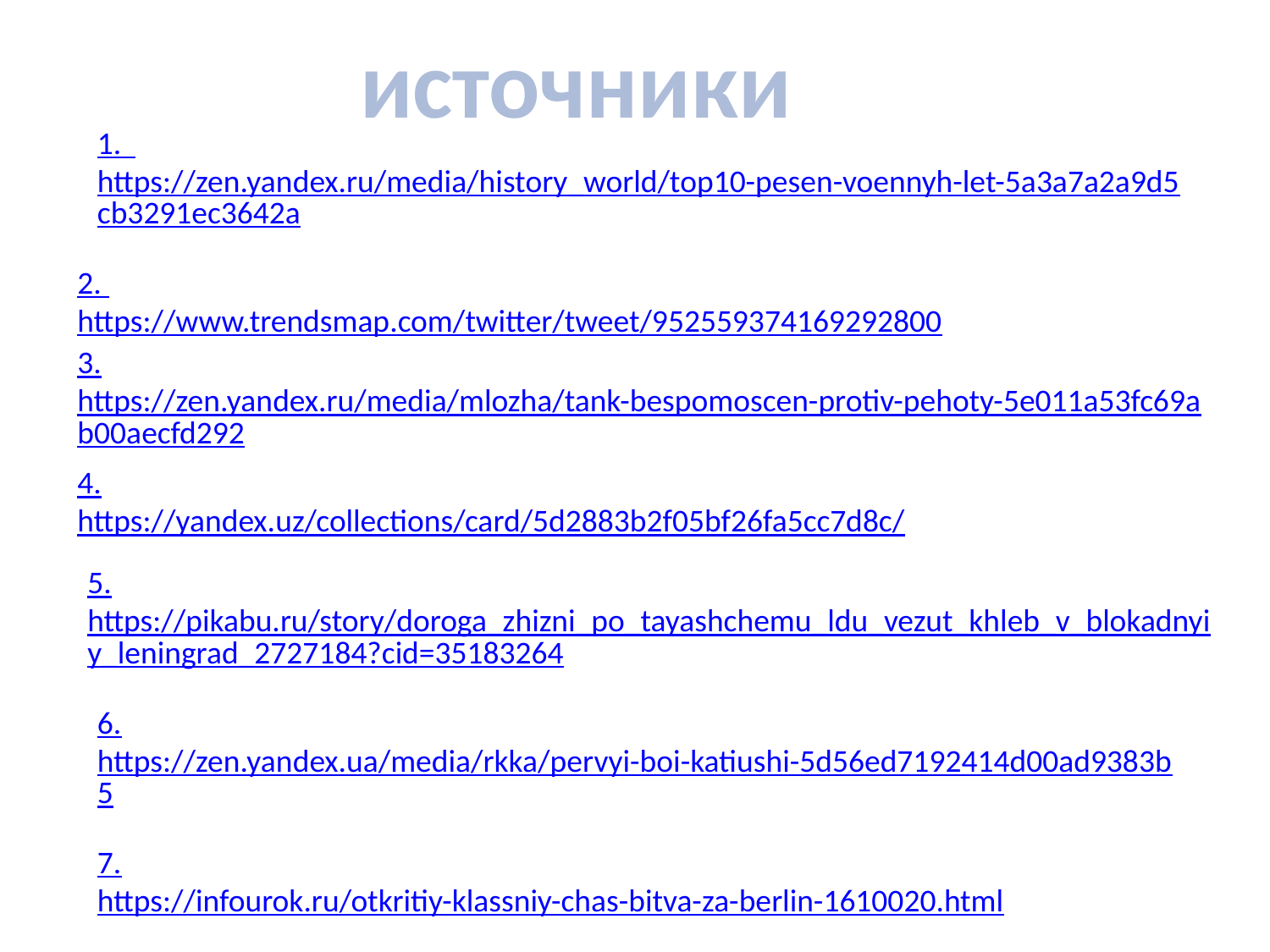

источники
1.
https://zen.yandex.ru/media/history_world/top10-pesen-voennyh-let-5a3a7a2a9d5cb3291ec3642a
2.
https://www.trendsmap.com/twitter/tweet/952559374169292800
3.
https://zen.yandex.ru/media/mlozha/tank-bespomoscen-protiv-pehoty-5e011a53fc69ab00aecfd292
4.
https://yandex.uz/collections/card/5d2883b2f05bf26fa5cc7d8c/
5.
https://pikabu.ru/story/doroga_zhizni_po_tayashchemu_ldu_vezut_khleb_v_blokadnyiy_leningrad_2727184?cid=35183264
6.
https://zen.yandex.ua/media/rkka/pervyi-boi-katiushi-5d56ed7192414d00ad9383b5
7.
https://infourok.ru/otkritiy-klassniy-chas-bitva-za-berlin-1610020.html